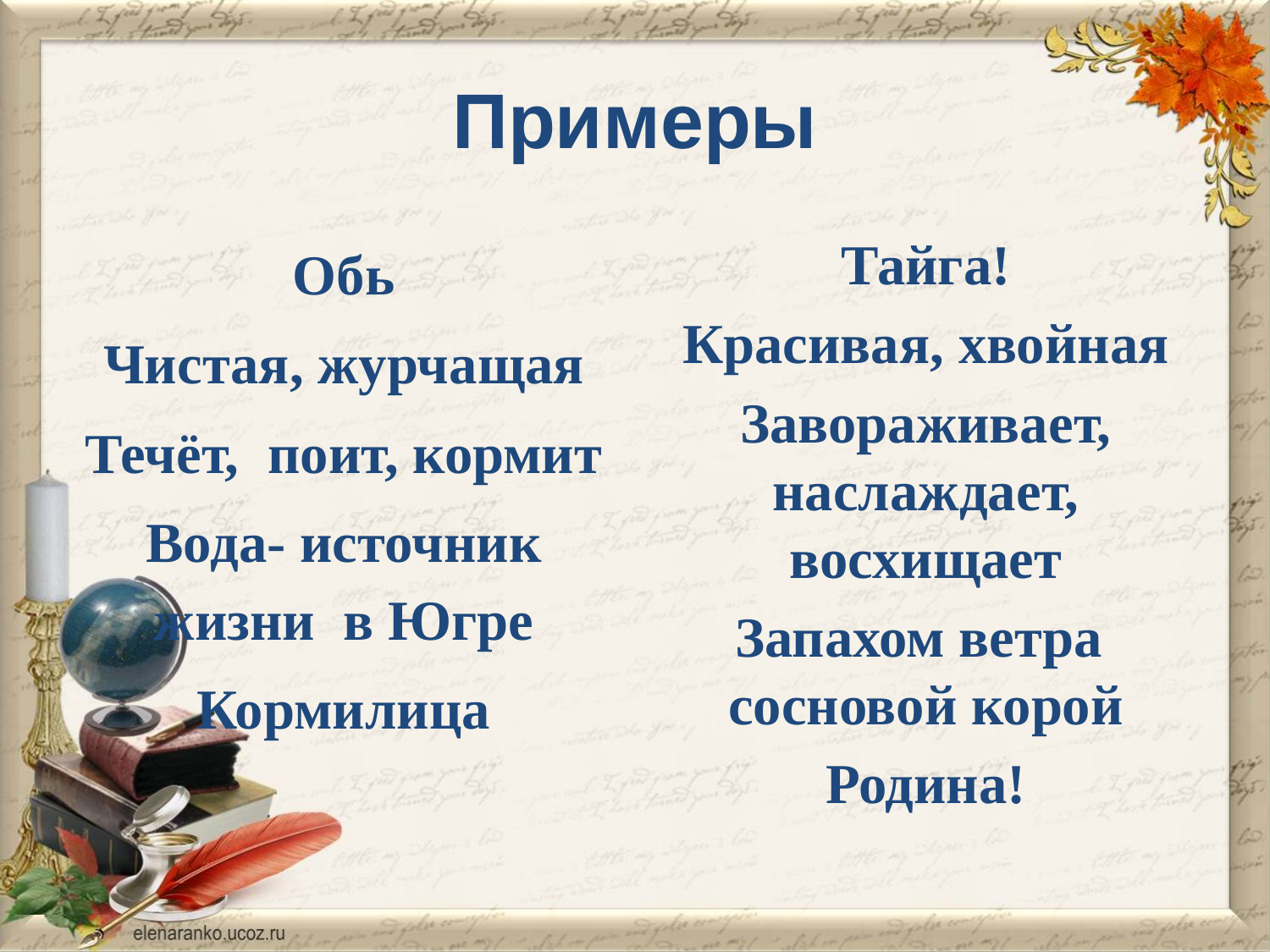

# Примеры
Обь
Чистая, журчащая
Течёт,  поит, кормит
Вода- источник жизни  в Югре
Кормилица

Тайга!
Красивая, хвойная
Завораживает, наслаждает, восхищает
Запахом ветра  сосновой корой
Родина!